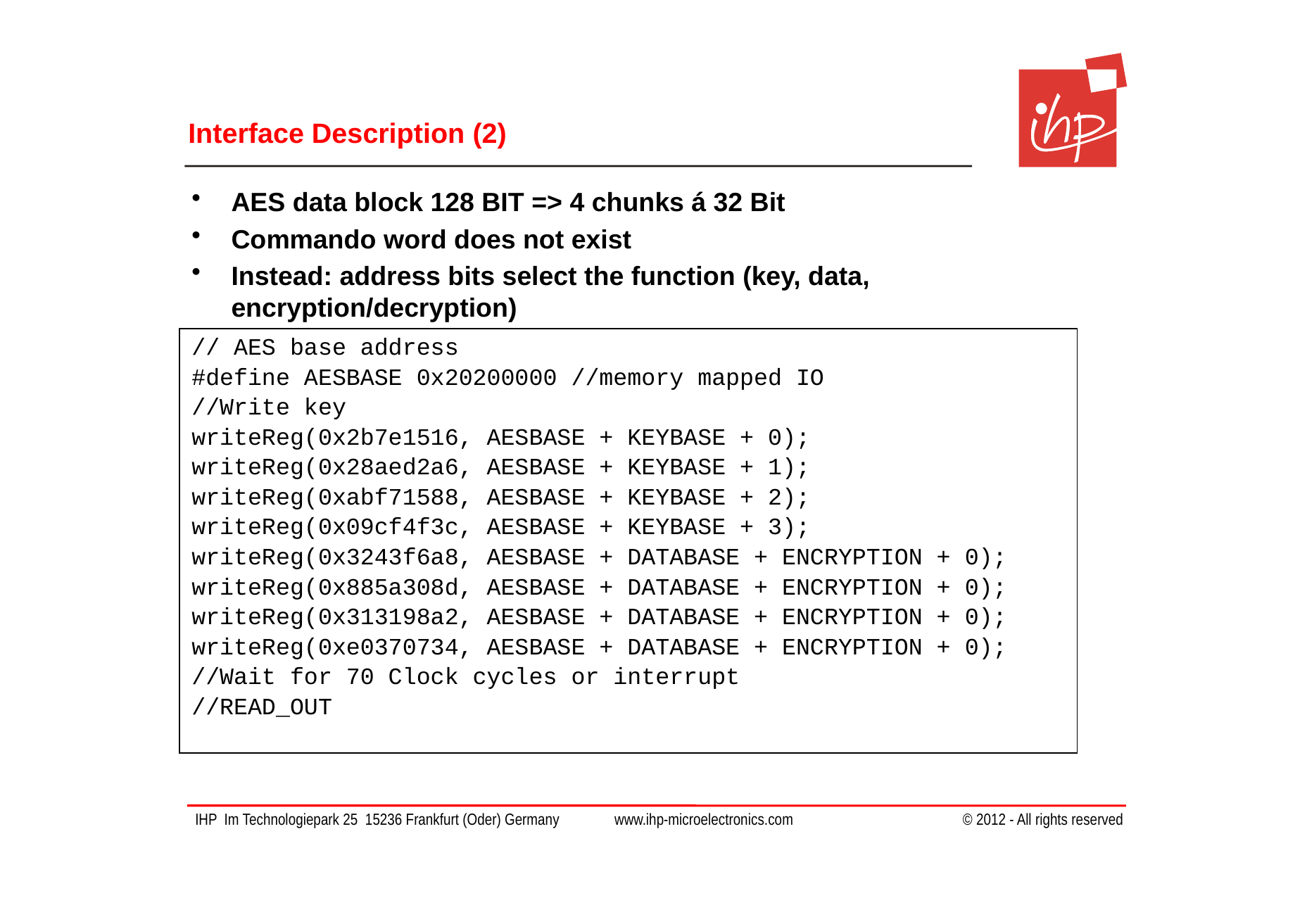

# Interface Description (2)
AES data block 128 BIT => 4 chunks á 32 Bit
Commando word does not exist
Instead: address bits select the function (key, data, encryption/decryption)

// AES base address
#define AESBASE 0x20200000 //memory mapped IO
//Write key
writeReg(0x2b7e1516, AESBASE + KEYBASE + 0);
writeReg(0x28aed2a6, AESBASE + KEYBASE + 1);
writeReg(0xabf71588, AESBASE + KEYBASE + 2);
writeReg(0x09cf4f3c, AESBASE + KEYBASE + 3);
writeReg(0x3243f6a8, AESBASE + DATABASE + ENCRYPTION + 0);
writeReg(0x885a308d, AESBASE + DATABASE + ENCRYPTION + 0);
writeReg(0x313198a2, AESBASE + DATABASE + ENCRYPTION + 0);
writeReg(0xe0370734, AESBASE + DATABASE + ENCRYPTION + 0);
//Wait for 70 Clock cycles or interrupt
//READ_OUT